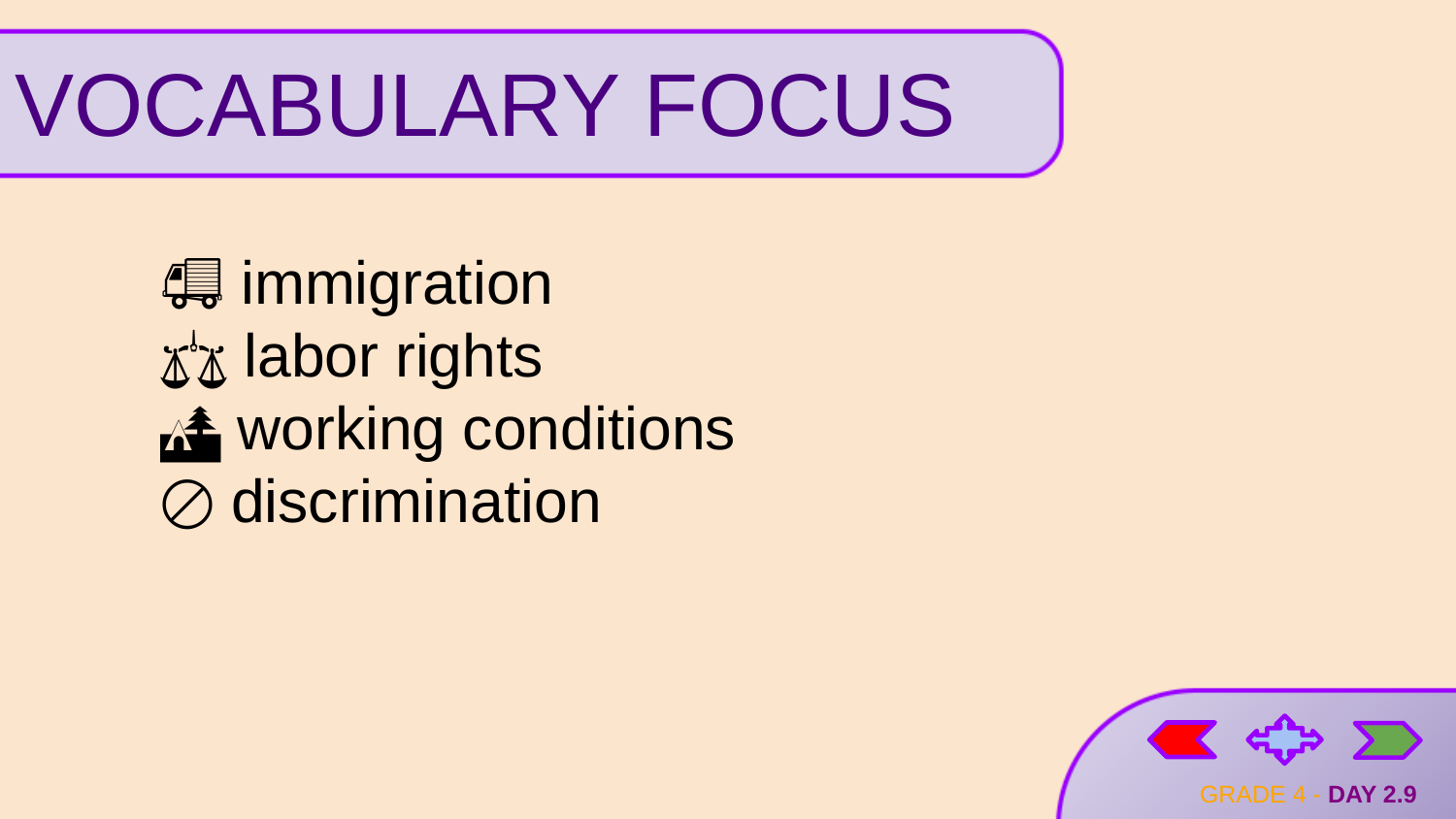

# VOCABULARY FOCUS

🚚 immigration
⚖️ labor rights
🏕️ working conditions
🚫 discrimination

GRADE 4 - DAY 2.9